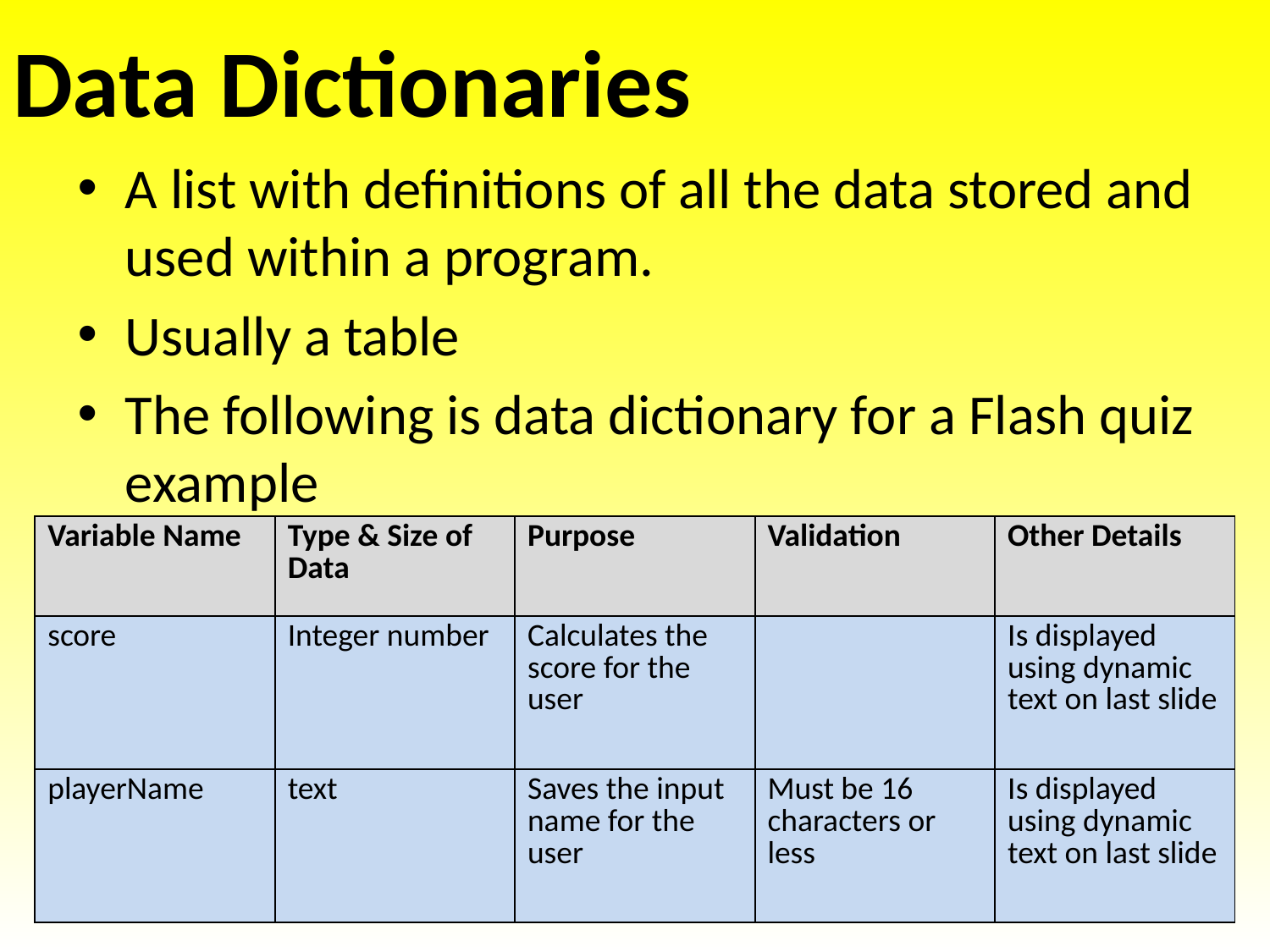

# Data Dictionaries
A list with definitions of all the data stored and used within a program.
Usually a table
The following is data dictionary for a Flash quiz example

| Variable Name | Type & Size of Data | Purpose | Validation | Other Details |
| --- | --- | --- | --- | --- |
| score | Integer number | Calculates the score for the user |  | Is displayed using dynamic text on last slide |
| playerName | text | Saves the input name for the user | Must be 16 characters or less | Is displayed using dynamic text on last slide |